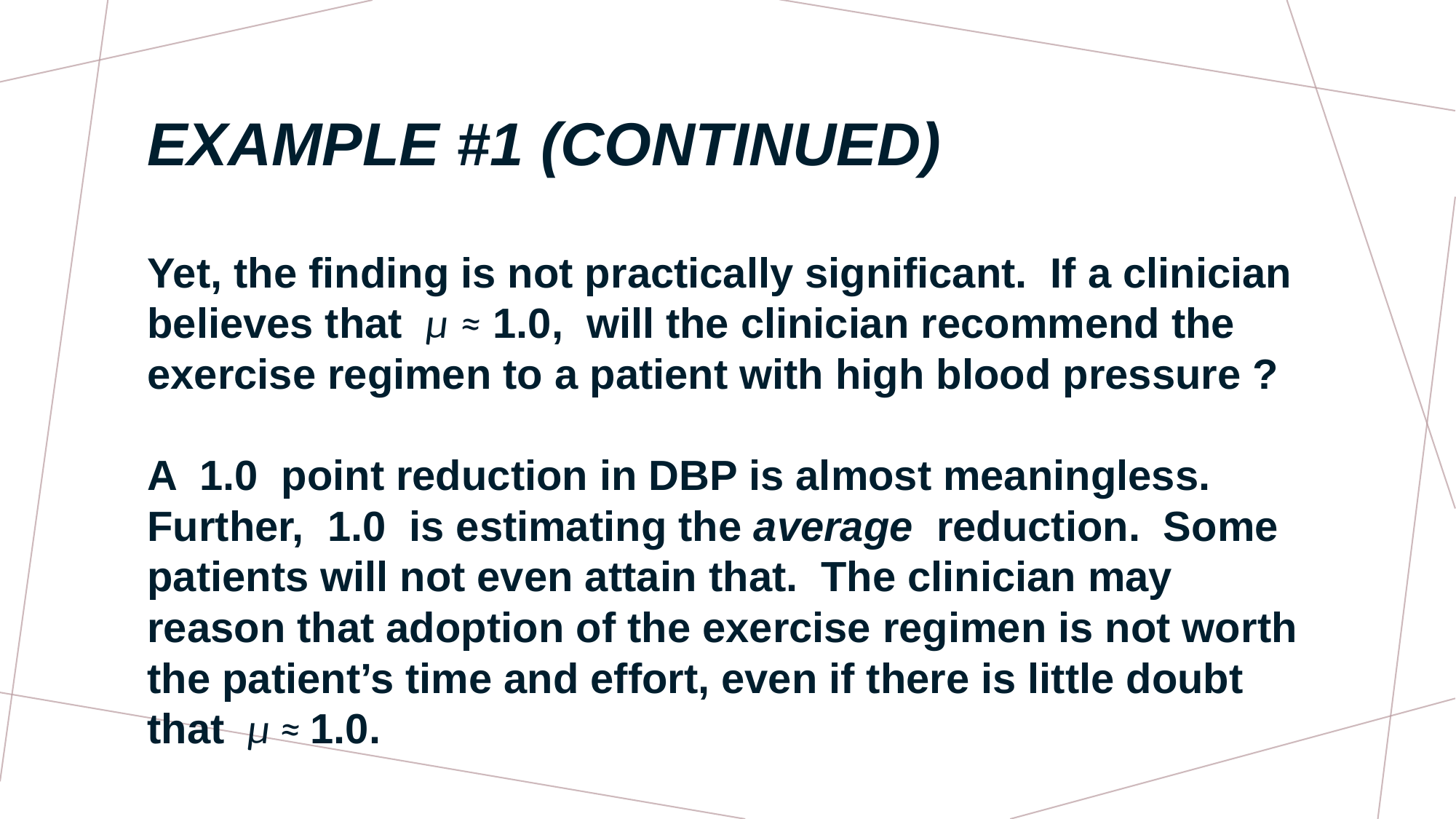

# EXAMPLE #1 (CONTINUED)
Yet, the finding is not practically significant.  If a clinician believes that  μ ≈ 1.0,  will the clinician recommend the exercise regimen to a patient with high blood pressure ?

A  1.0  point reduction in DBP is almost meaningless.  Further,  1.0  is estimating the average  reduction.  Some patients will not even attain that.  The clinician may reason that adoption of the exercise regimen is not worth the patient’s time and effort, even if there is little doubt that  μ ≈ 1.0.